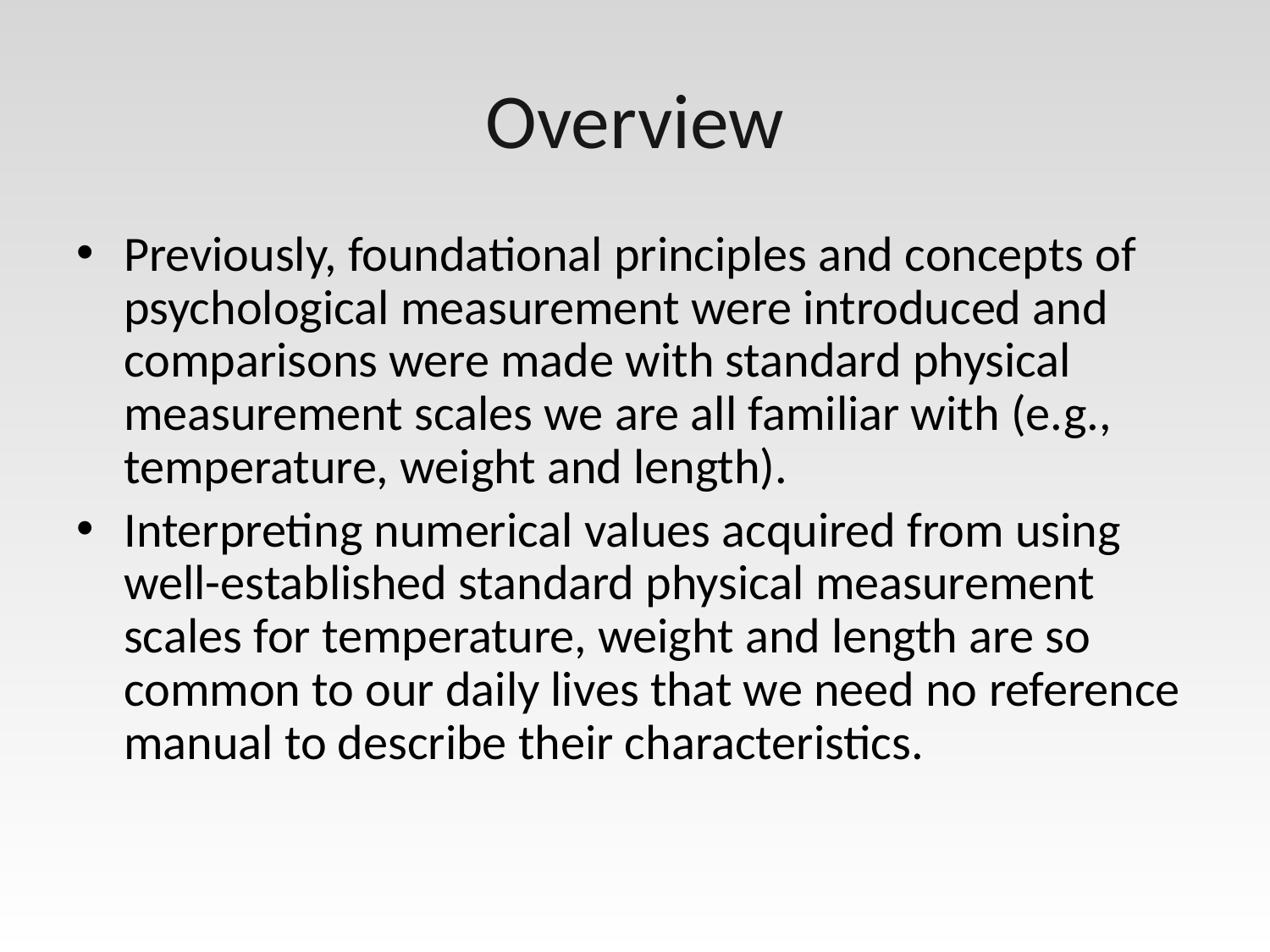

# Overview
Previously, foundational principles and concepts of psychological measurement were introduced and comparisons were made with standard physical measurement scales we are all familiar with (e.g., temperature, weight and length).
Interpreting numerical values acquired from using well-established standard physical measurement scales for temperature, weight and length are so common to our daily lives that we need no reference manual to describe their characteristics.